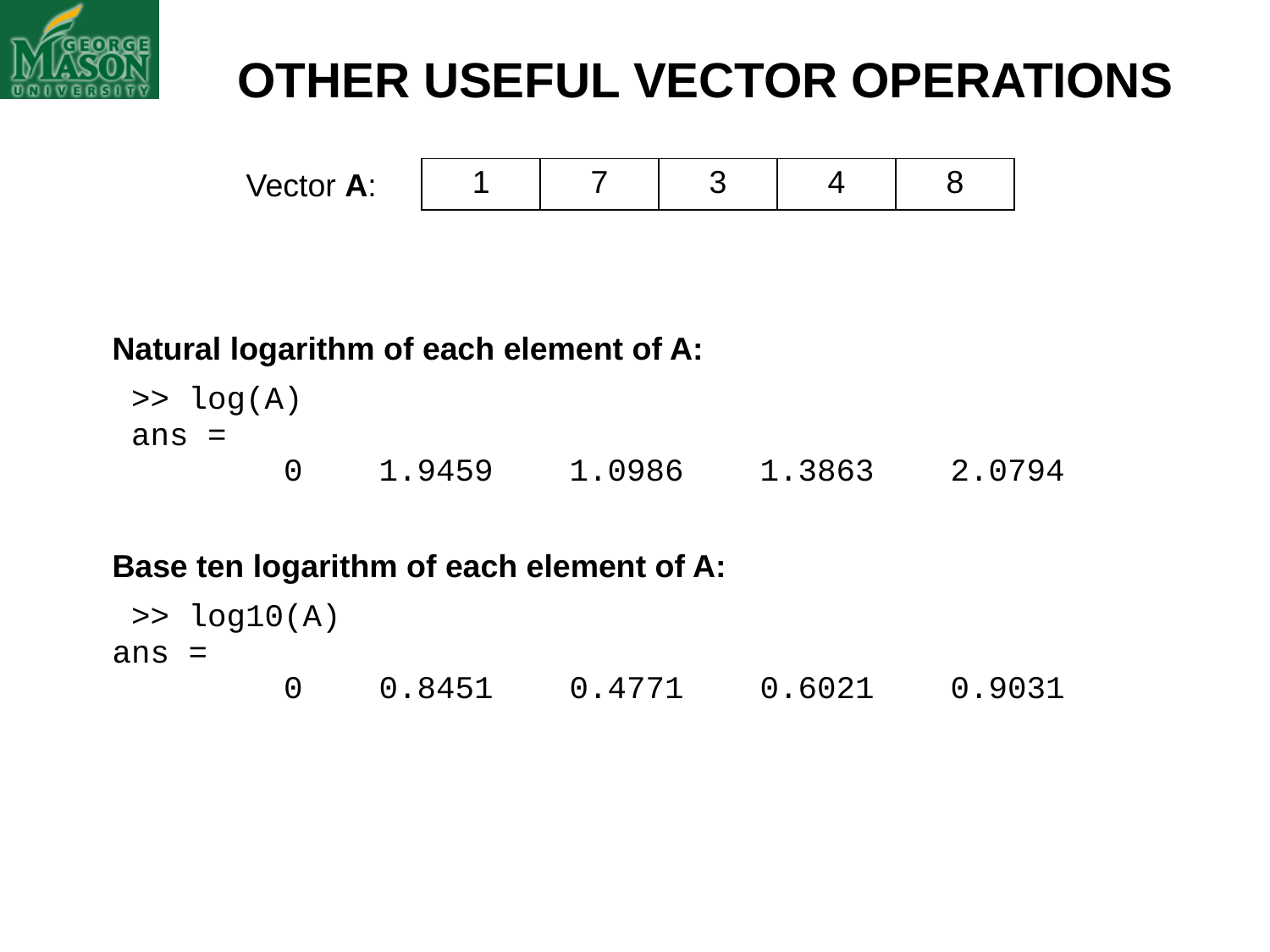

OTHER USEFUL VECTOR OPERATIONS
Vector A:
| 1 | 7 | 3 | 4 | 8 |
| --- | --- | --- | --- | --- |
| Natural logarithm of each element of A: >> log(A) ans = 0 1.9459 1.0986 1.3863 2.0794 |
| --- |
| Base ten logarithm of each element of A: >> log10(A) ans = 0 0.8451 0.4771 0.6021 0.9031 |